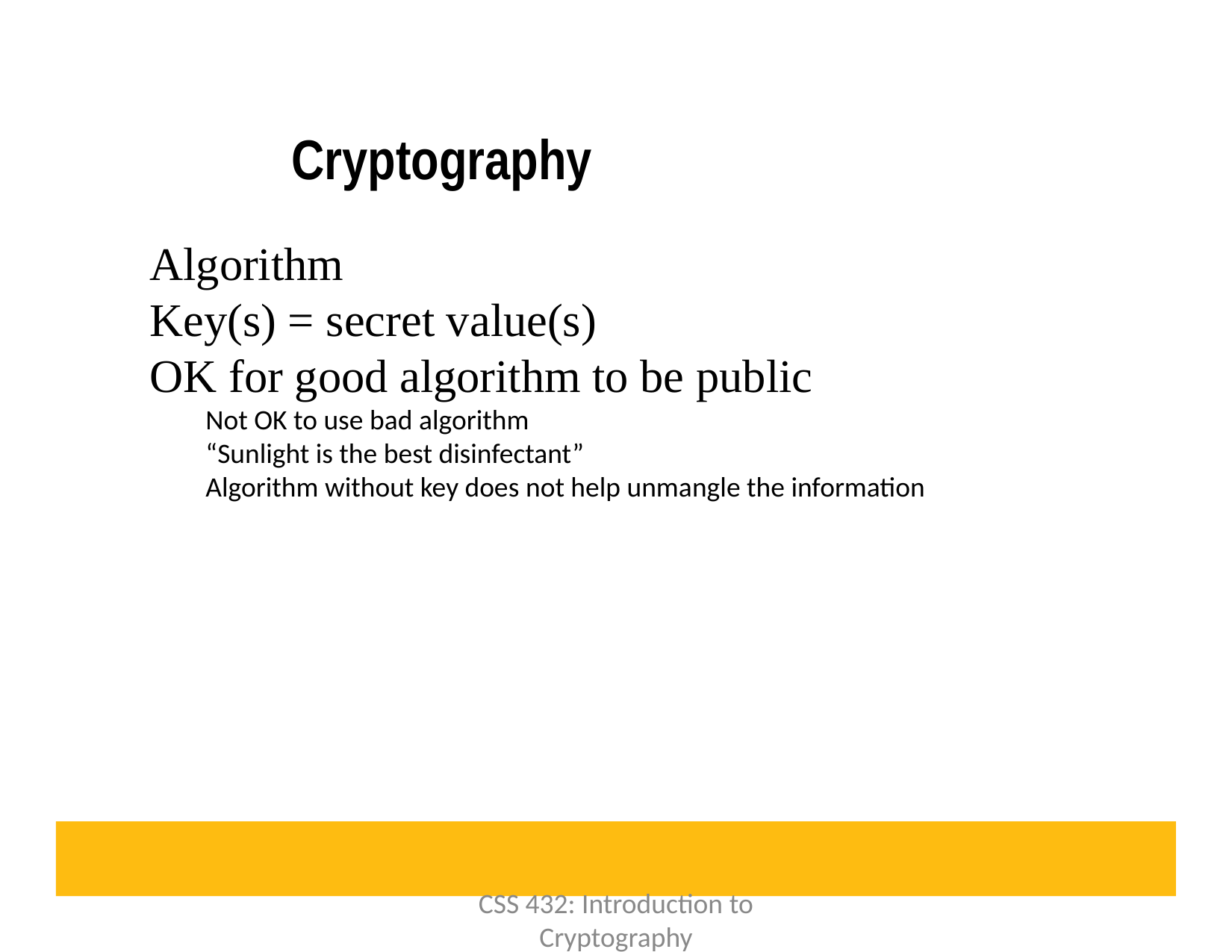

CSS 432: Introduction to Cryptography
# Cryptography
Algorithm
Key(s) = secret value(s)
OK for good algorithm to be public
Not OK to use bad algorithm
“Sunlight is the best disinfectant”
Algorithm without key does not help unmangle the information